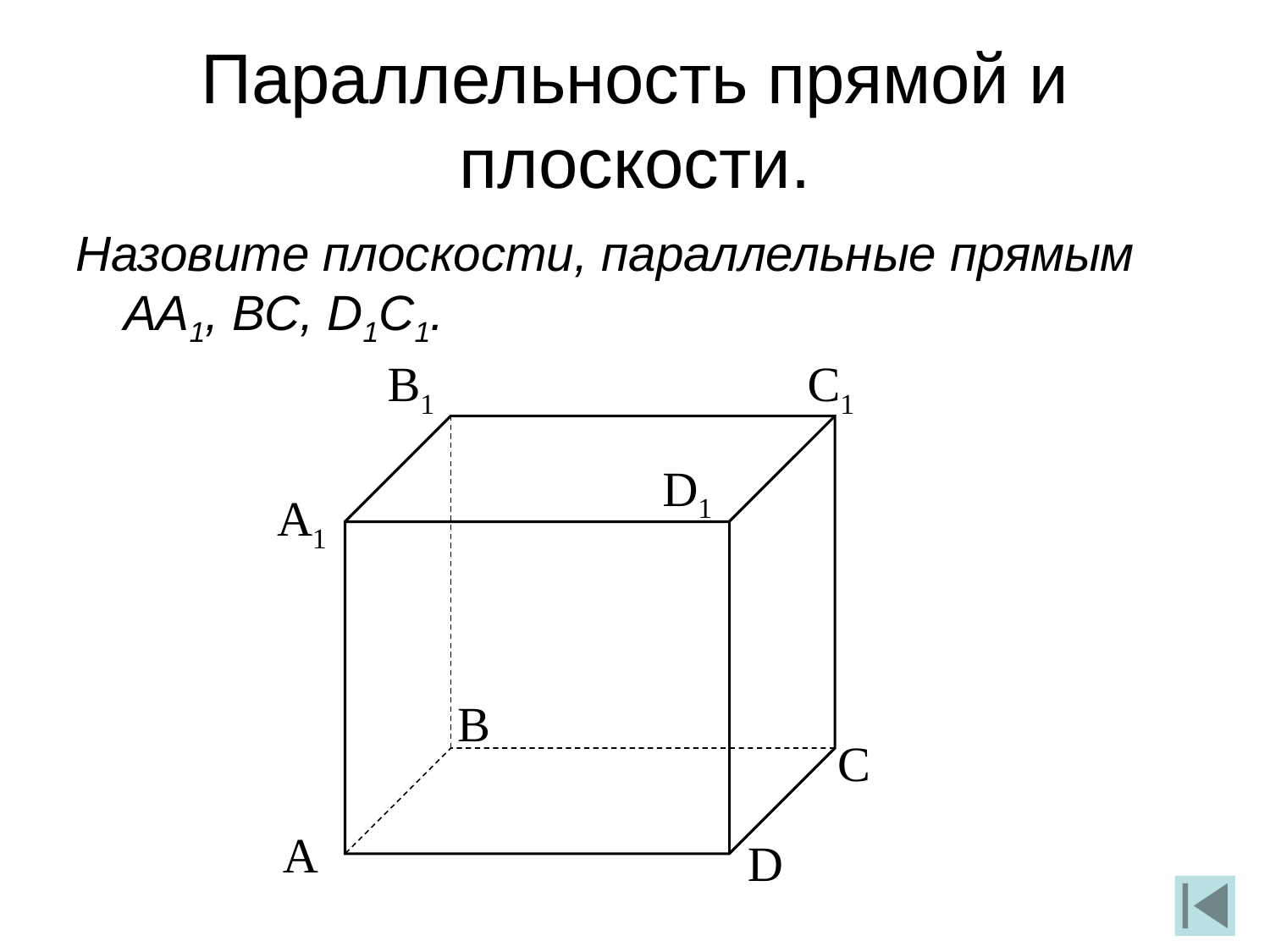

Параллельность прямой и плоскости.
Назовите плоскости, параллельные прямым АА1, ВС, D1C1.

B1
C1

D1
А1
В
С
А
D